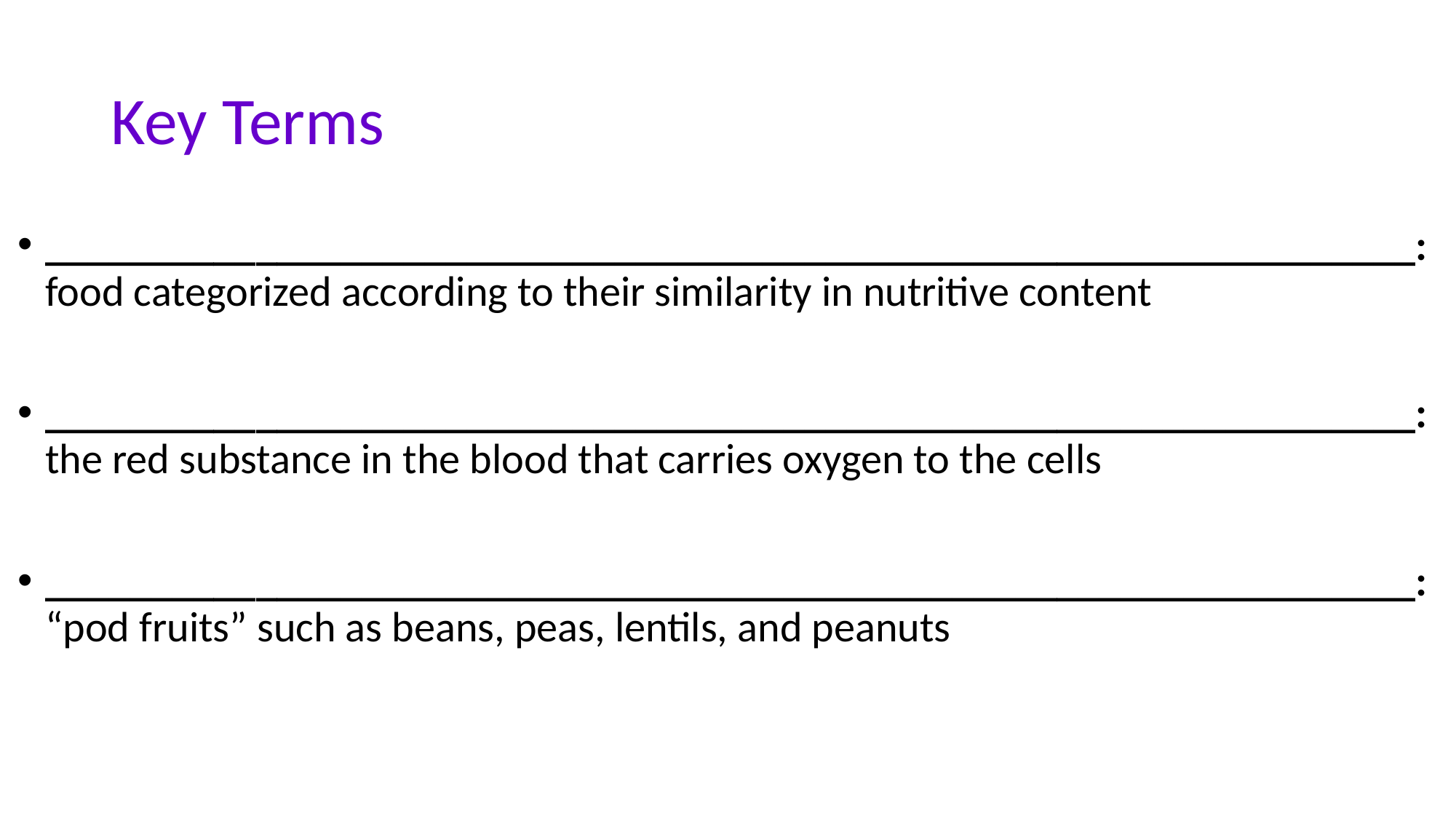

# Key Terms
_________________________________________________________________: food categorized according to their similarity in nutritive content

_________________________________________________________________: the red substance in the blood that carries oxygen to the cells

_________________________________________________________________: “pod fruits” such as beans, peas, lentils, and peanuts